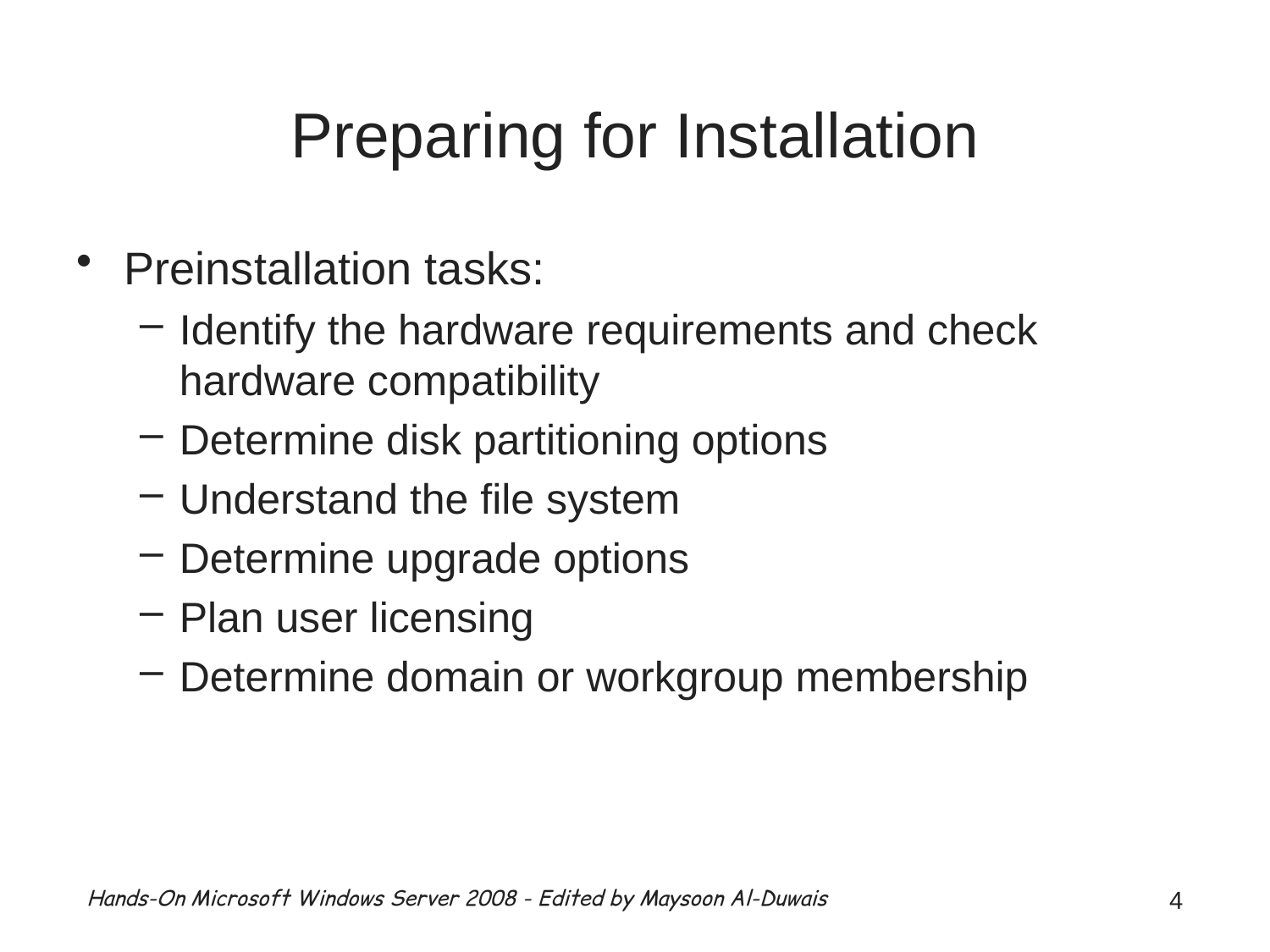

# Preparing for Installation
Preinstallation tasks:
Identify the hardware requirements and check hardware compatibility
Determine disk partitioning options
Understand the file system
Determine upgrade options
Plan user licensing
Determine domain or workgroup membership
Hands-On Microsoft Windows Server 2008 - Edited by Maysoon Al-Duwais
4